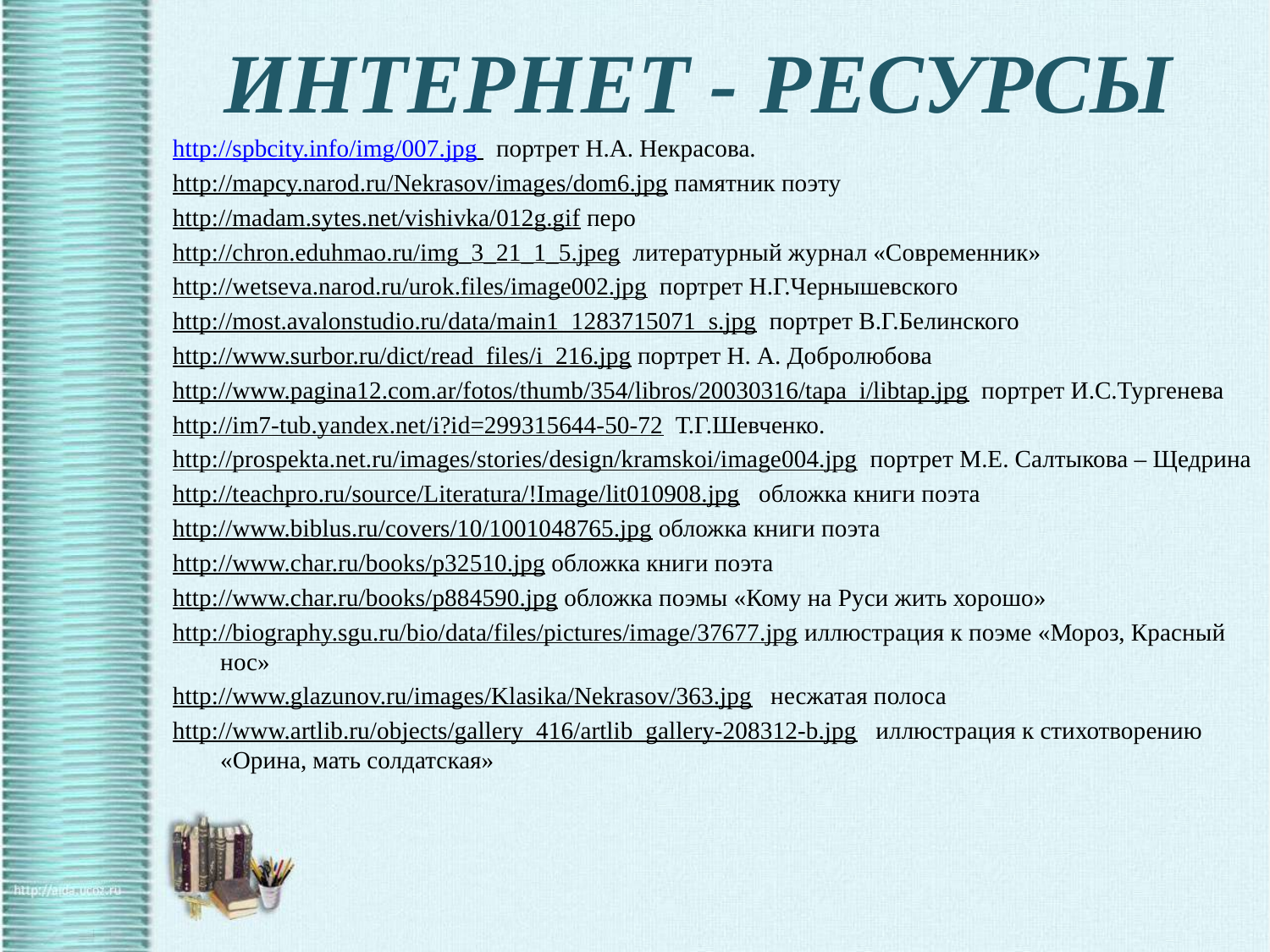

# ИНТЕРНЕТ - РЕСУРСЫ
http://spbcity.info/img/007.jpg   портрет Н.А. Некрасова.
http://mapcy.narod.ru/Nekrasov/images/dom6.jpg памятник поэту
http://madam.sytes.net/vishivka/012g.gif перо
http://chron.eduhmao.ru/img_3_21_1_5.jpeg  литературный журнал «Современник»
http://wetseva.narod.ru/urok.files/image002.jpg  портрет Н.Г.Чернышевского
http://most.avalonstudio.ru/data/main1_1283715071_s.jpg  портрет В.Г.Белинского
http://www.surbor.ru/dict/read_files/i_216.jpg портрет Н. А. Добролюбова
http://www.pagina12.com.ar/fotos/thumb/354/libros/20030316/tapa_i/libtap.jpg  портрет И.С.Тургенева
http://im7-tub.yandex.net/i?id=299315644-50-72  Т.Г.Шевченко.
http://prospekta.net.ru/images/stories/design/kramskoi/image004.jpg  портрет М.Е. Салтыкова – Щедрина
http://teachpro.ru/source/Literatura/!Image/lit010908.jpg   обложка книги поэта
http://www.biblus.ru/covers/10/1001048765.jpg обложка книги поэта
http://www.char.ru/books/p32510.jpg обложка книги поэта
http://www.char.ru/books/p884590.jpg обложка поэмы «Кому на Руси жить хорошо»
http://biography.sgu.ru/bio/data/files/pictures/image/37677.jpg иллюстрация к поэме «Мороз, Красный нос»
http://www.glazunov.ru/images/Klasika/Nekrasov/363.jpg   несжатая полоса
http://www.artlib.ru/objects/gallery_416/artlib_gallery-208312-b.jpg   иллюстрация к стихотворению «Орина, мать солдатская»